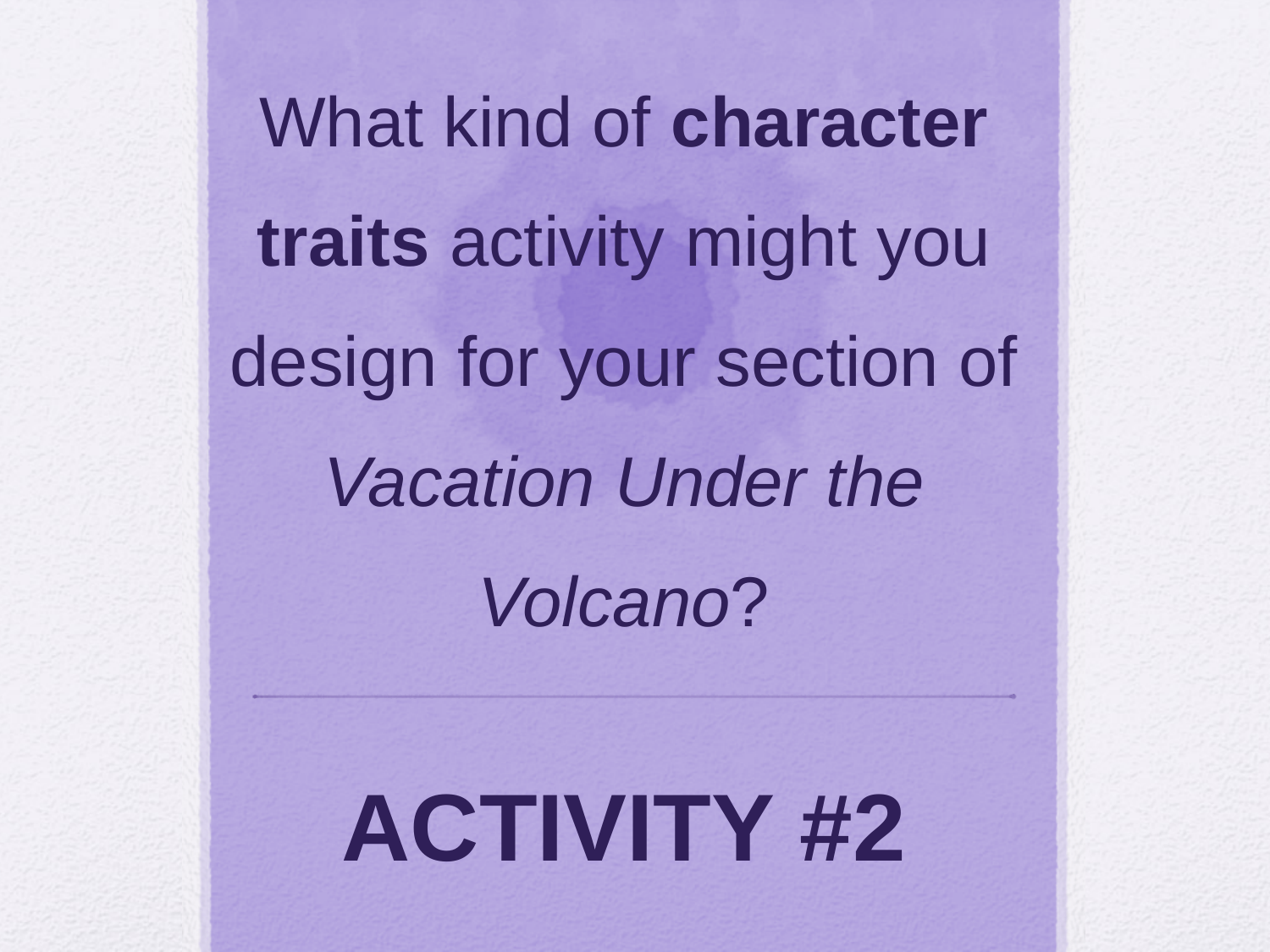

# What kind of character traits activity might you design for your section of Vacation Under the Volcano? ACTIVITY #2